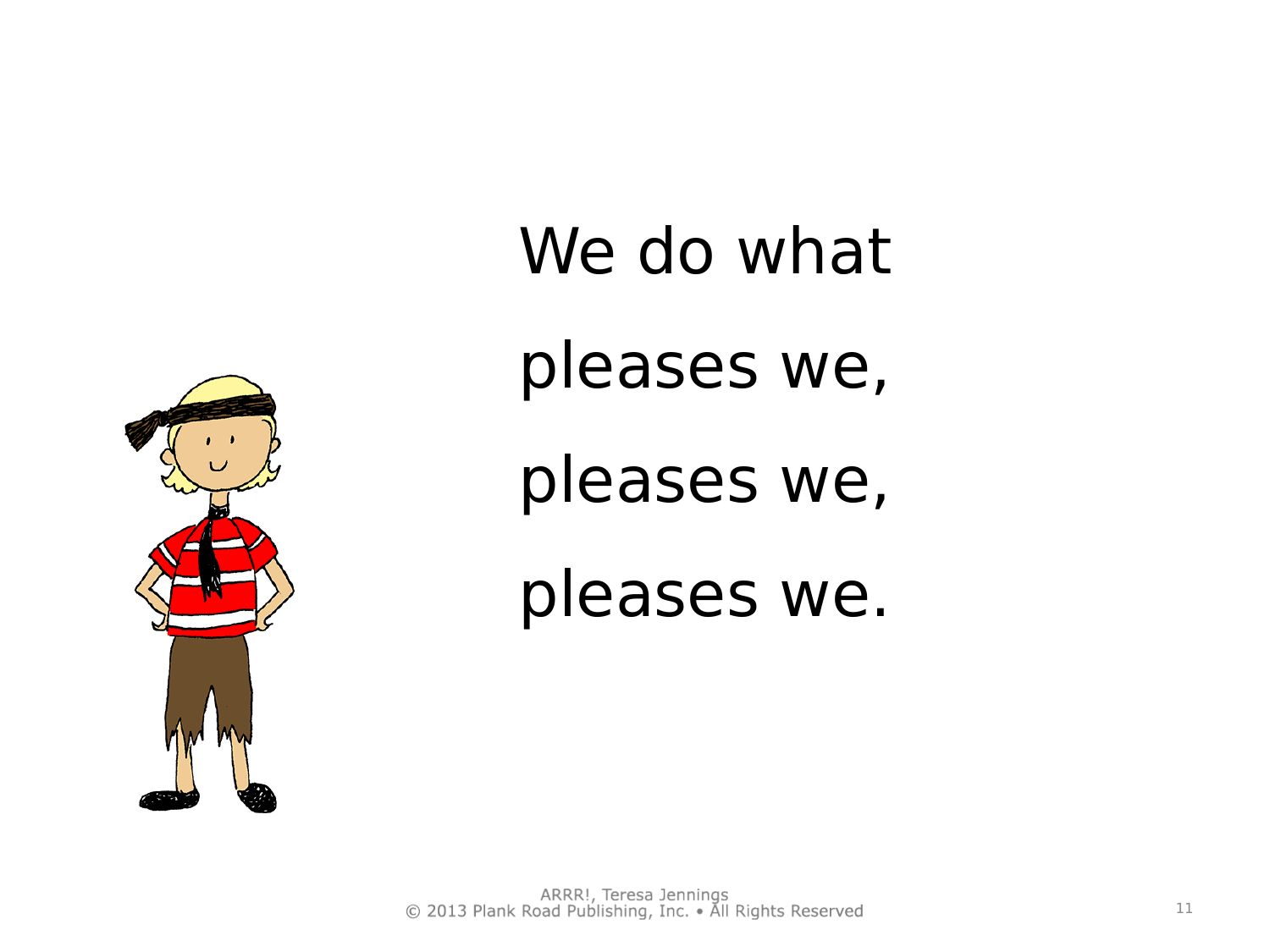

We do what
pleases we,
pleases we,
pleases we.
11